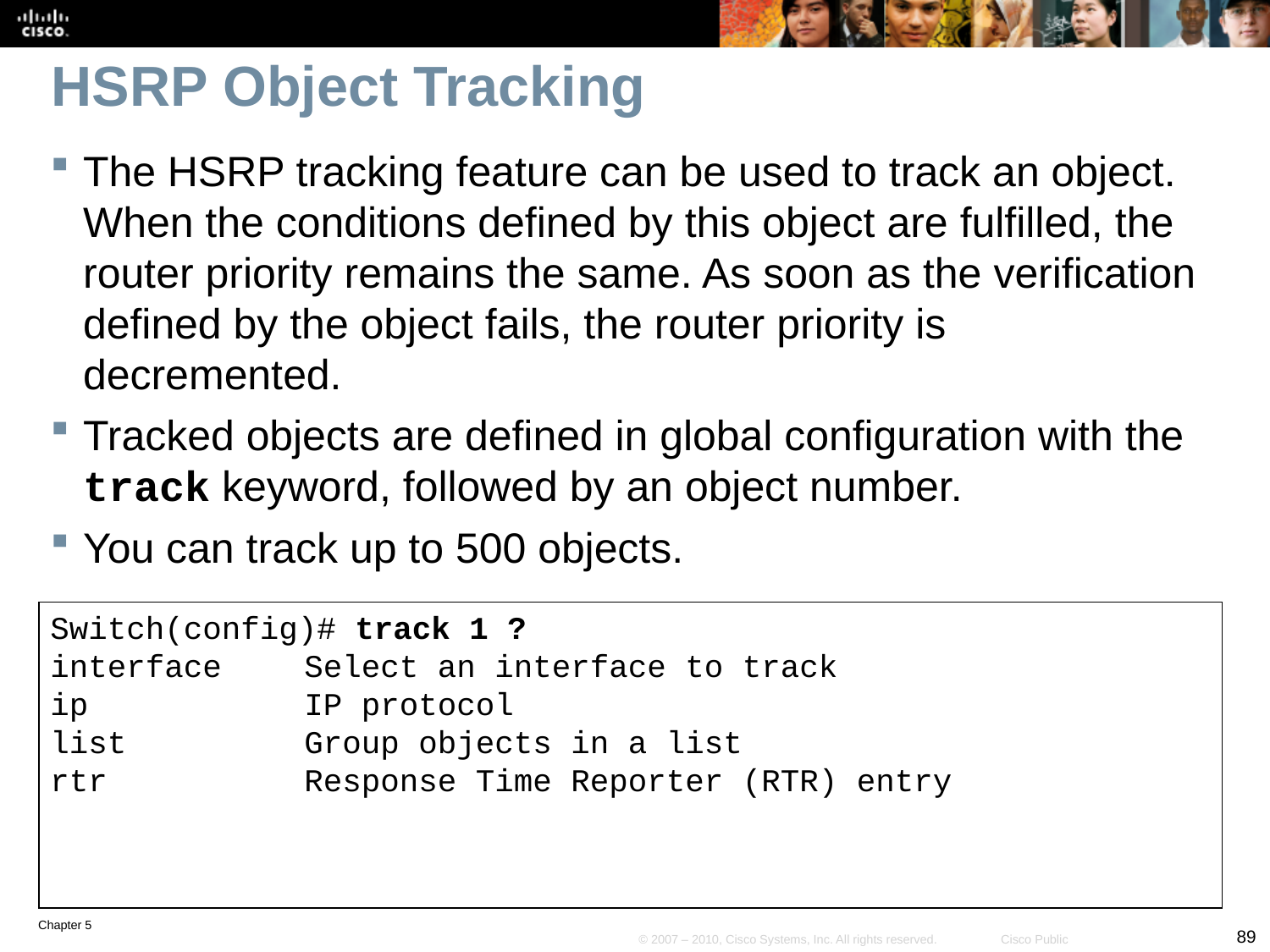

# HSRP Object Tracking
The HSRP tracking feature can be used to track an object. When the conditions defined by this object are fulfilled, the router priority remains the same. As soon as the verification defined by the object fails, the router priority is decremented.
Tracked objects are defined in global configuration with the track keyword, followed by an object number.
You can track up to 500 objects.
Switch(config)# track 1 ?
interface 	Select an interface to track
ip 		IP protocol
list 		Group objects in a list
rtr 		Response Time Reporter (RTR) entry